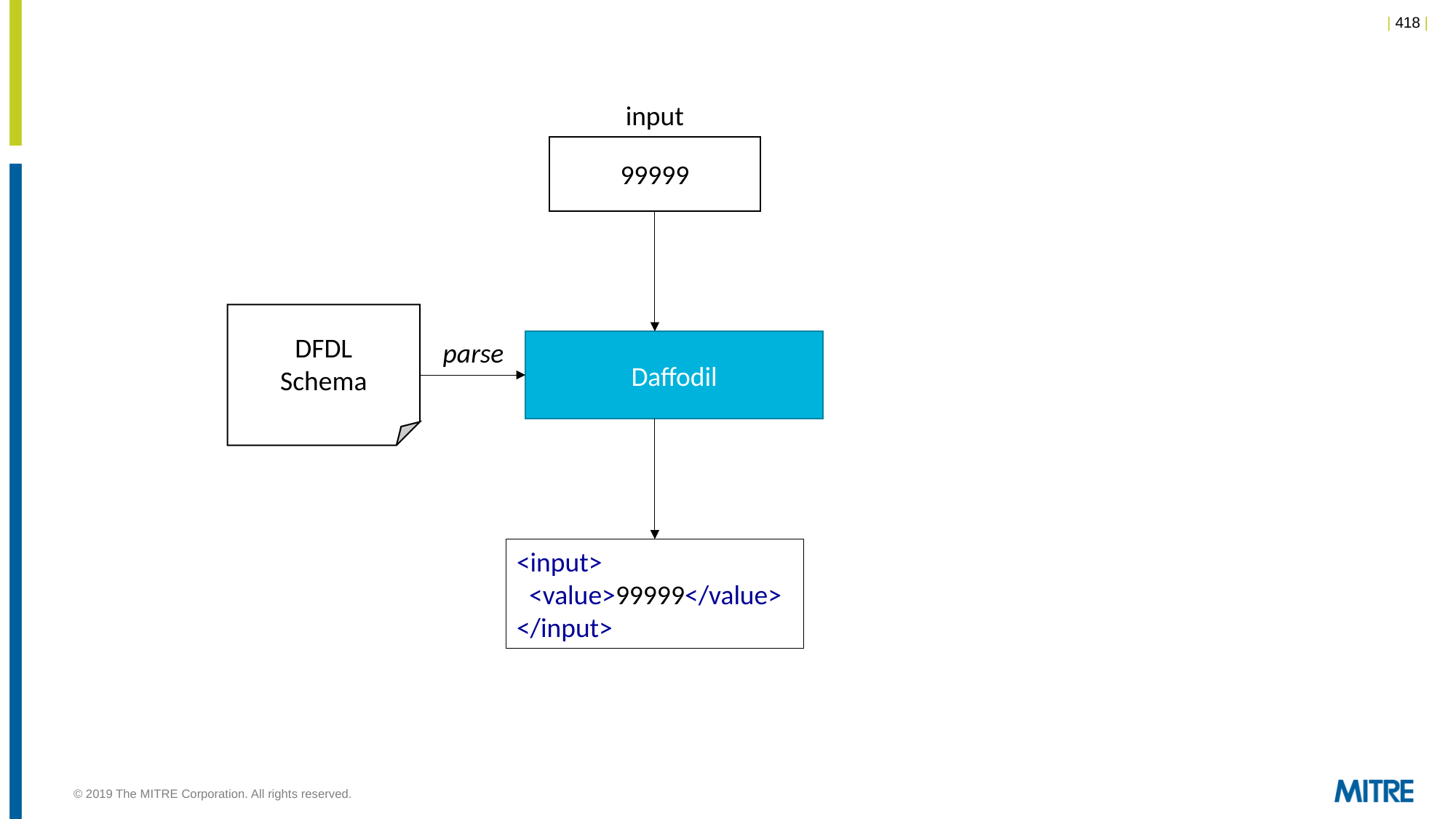

input
99999
DFDL
Schema
parse
Daffodil
<input>
  <value>99999</value>
</input>
© 2019 The MITRE Corporation. All rights reserved.